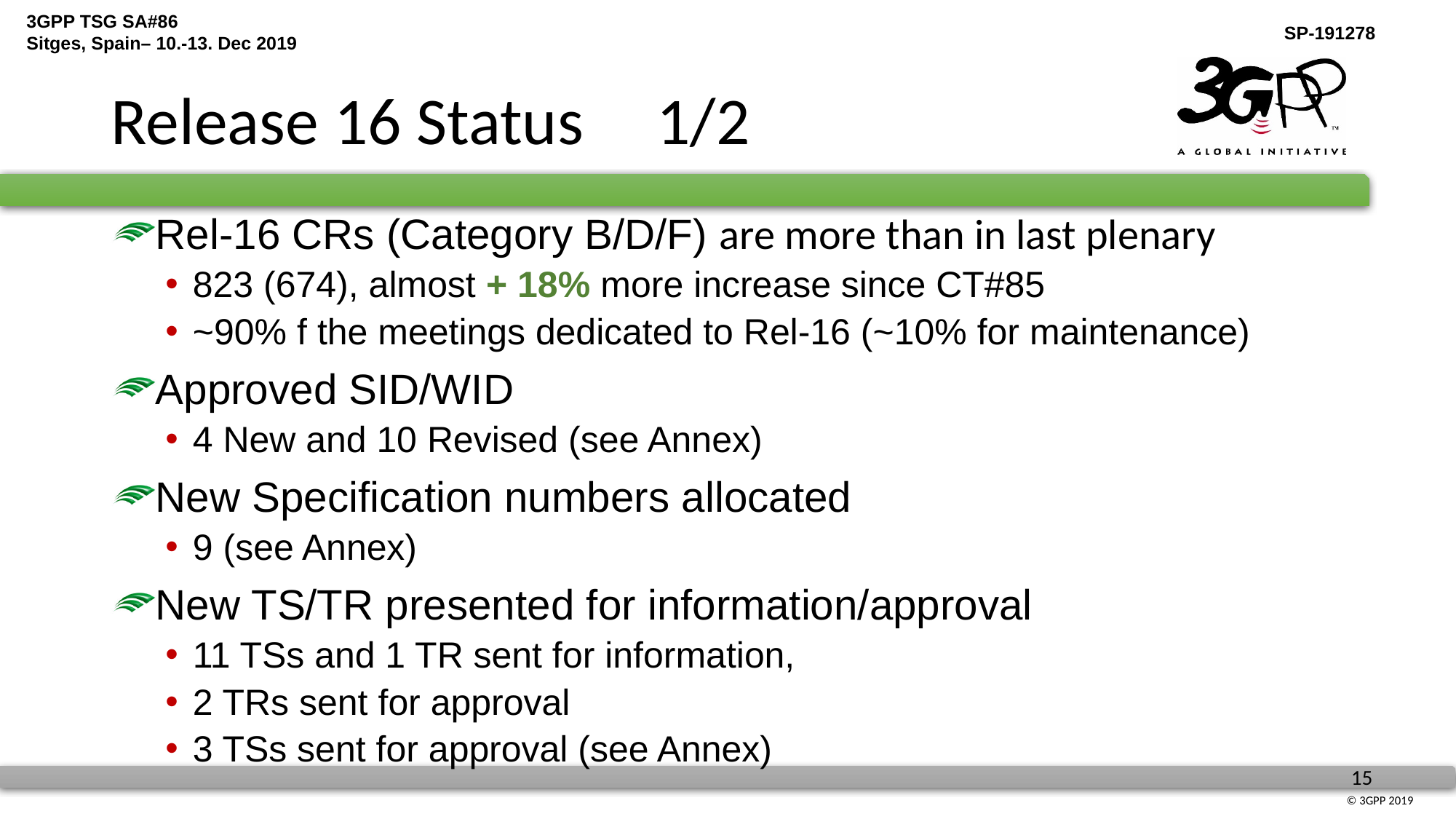

# Release 16 Status	1/2
Rel-16 CRs (Category B/D/F) are more than in last plenary
823 (674), almost + 18% more increase since CT#85
~90% f the meetings dedicated to Rel-16 (~10% for maintenance)
Approved SID/WID
4 New and 10 Revised (see Annex)
New Specification numbers allocated
9 (see Annex)
New TS/TR presented for information/approval
11 TSs and 1 TR sent for information,
2 TRs sent for approval
3 TSs sent for approval (see Annex)